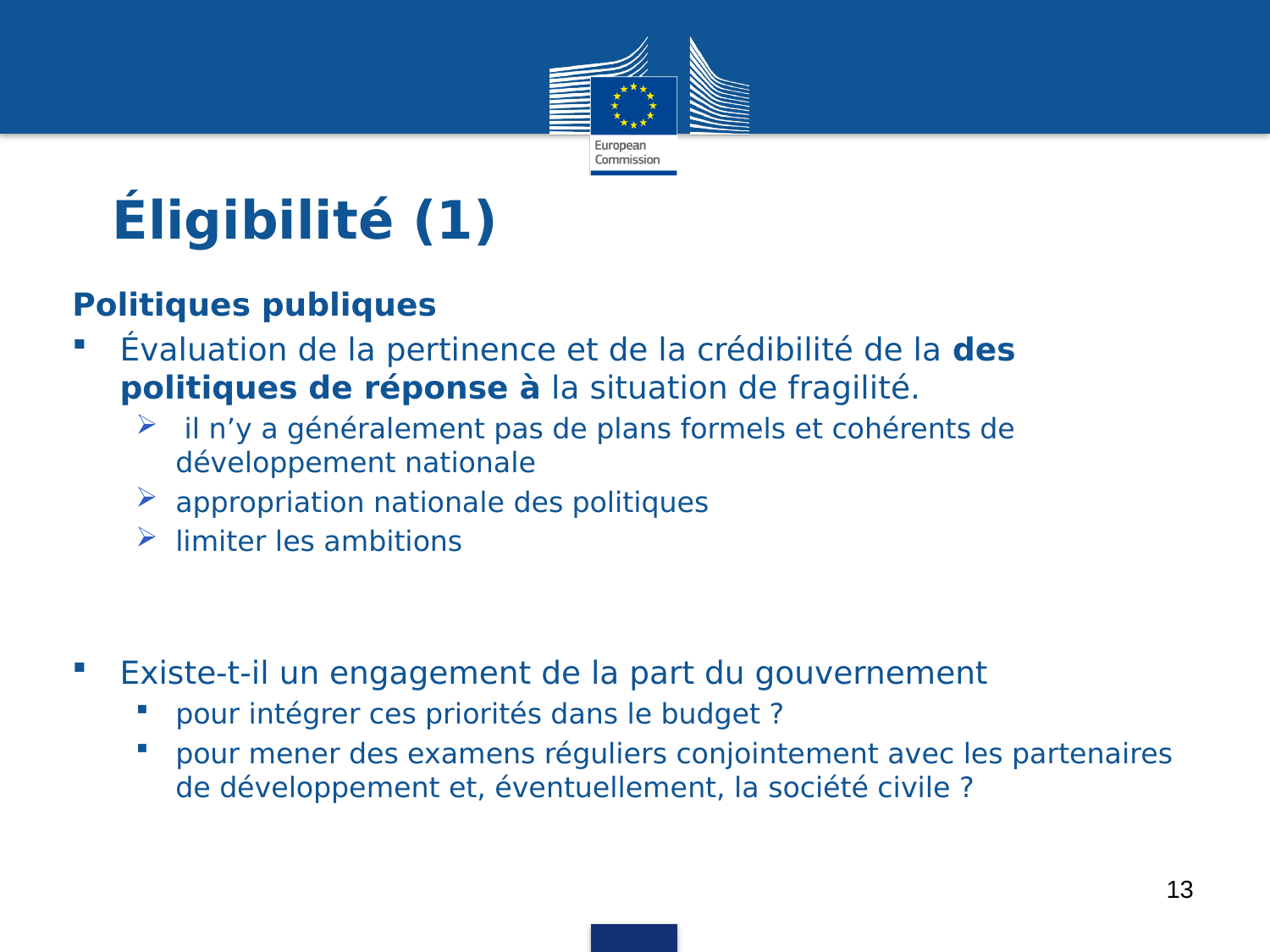

# Éligibilité (1)

Politiques publiques
Évaluation de la pertinence et de la crédibilité de la des politiques de réponse à la situation de fragilité.
 il n’y a généralement pas de plans formels et cohérents de développement nationale
appropriation nationale des politiques
limiter les ambitions

Existe-t-il un engagement de la part du gouvernement
pour intégrer ces priorités dans le budget ?
pour mener des examens réguliers conjointement avec les partenaires de développement et, éventuellement, la société civile ?

13